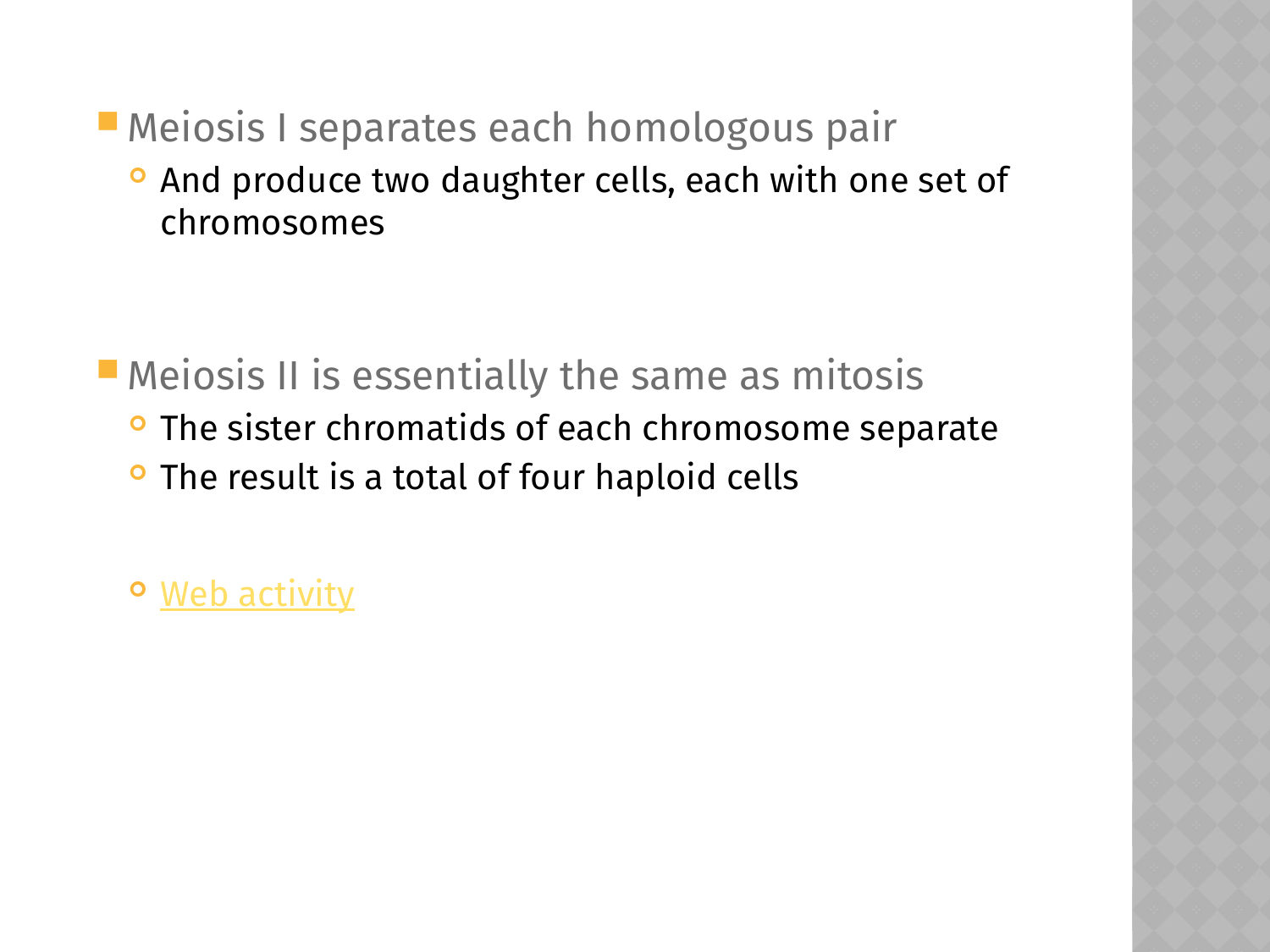

Meiosis I separates each homologous pair
And produce two daughter cells, each with one set of chromosomes

Meiosis II is essentially the same as mitosis
The sister chromatids of each chromosome separate
The result is a total of four haploid cells

Web activity